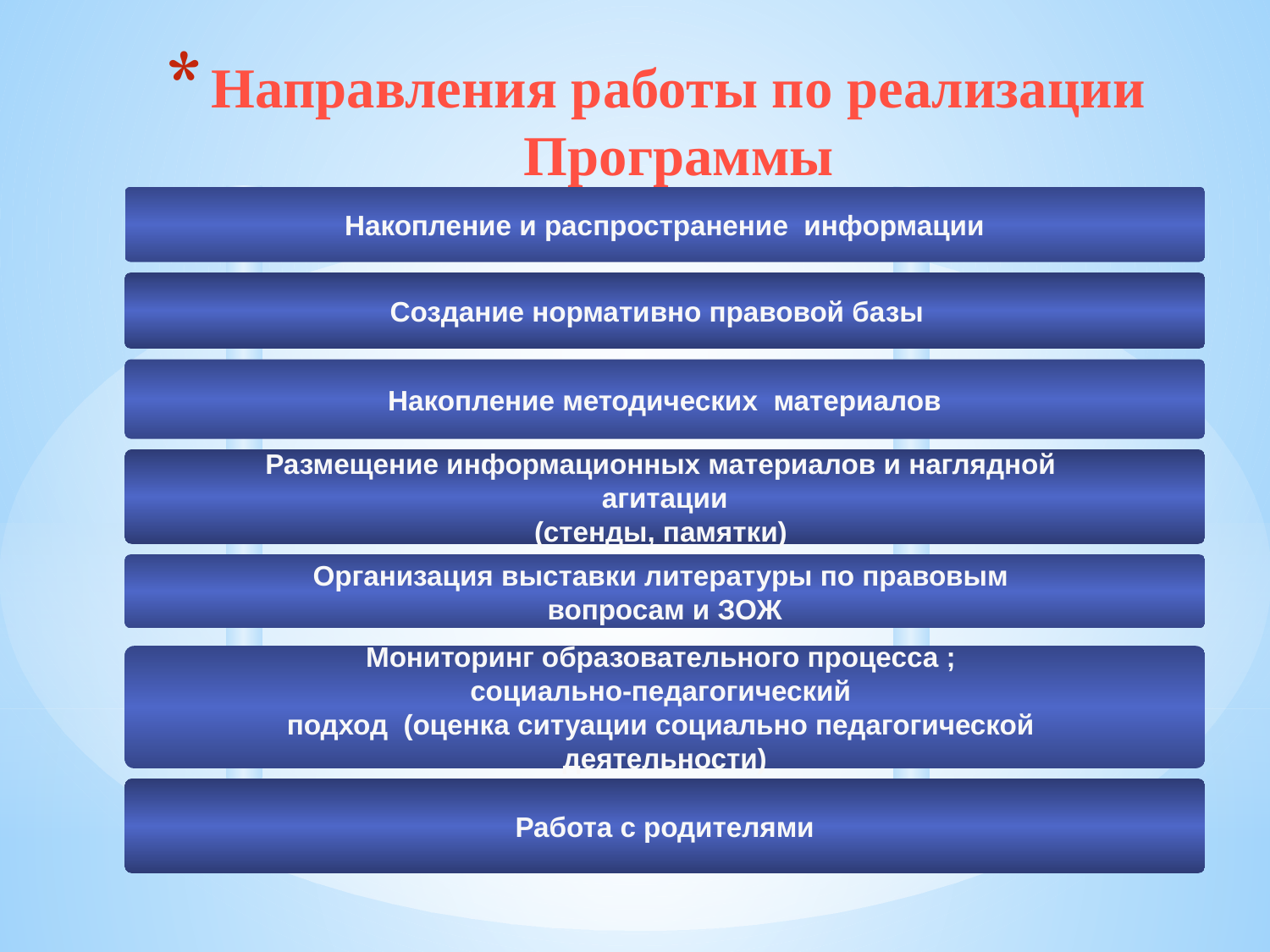

# Направления работы по реализации Программы

Накопление и распространение  информации

Создание нормативно правовой базы

Размещение информационных материалов и наглядной
агитации
(стенды, памятки)

Организация выставки литературы по правовым
вопросам и ЗОЖ
 Накопление методических  материалов
Мониторинг образовательного процесса ;
социально-педагогический
подход  (оценка ситуации социально педагогической
деятельности)
Работа с родителями